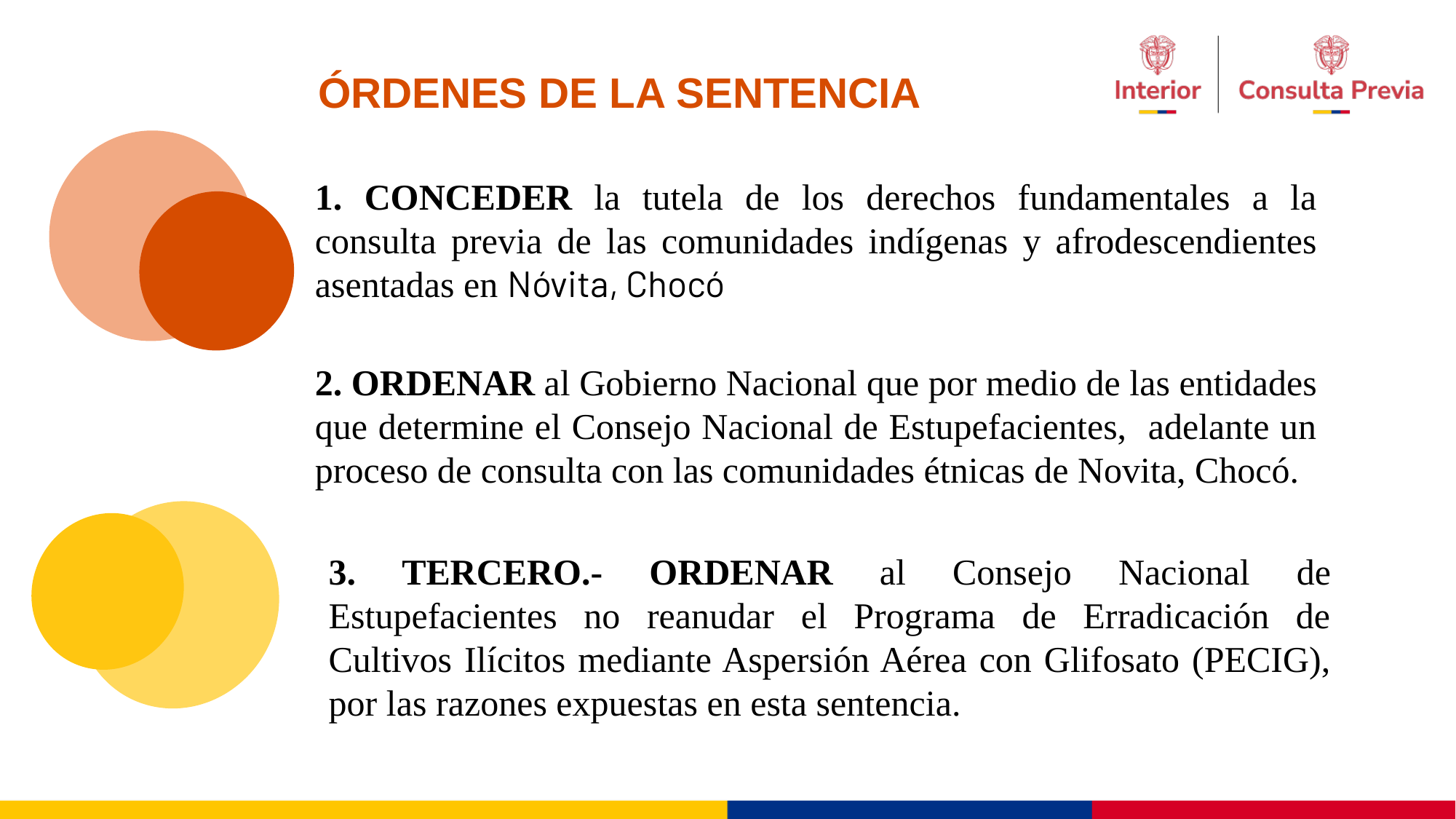

ÓRDENES DE LA SENTENCIA

1. CONCEDER la tutela de los derechos fundamentales a la consulta previa de las comunidades indígenas y afrodescendientes asentadas en Nóvita, Chocó
2. ORDENAR al Gobierno Nacional que por medio de las entidades que determine el Consejo Nacional de Estupefacientes,  adelante un proceso de consulta con las comunidades étnicas de Novita, Chocó.

3. TERCERO.- ORDENAR al Consejo Nacional de Estupefacientes no reanudar el Programa de Erradicación de Cultivos Ilícitos mediante Aspersión Aérea con Glifosato (PECIG), por las razones expuestas en esta sentencia.